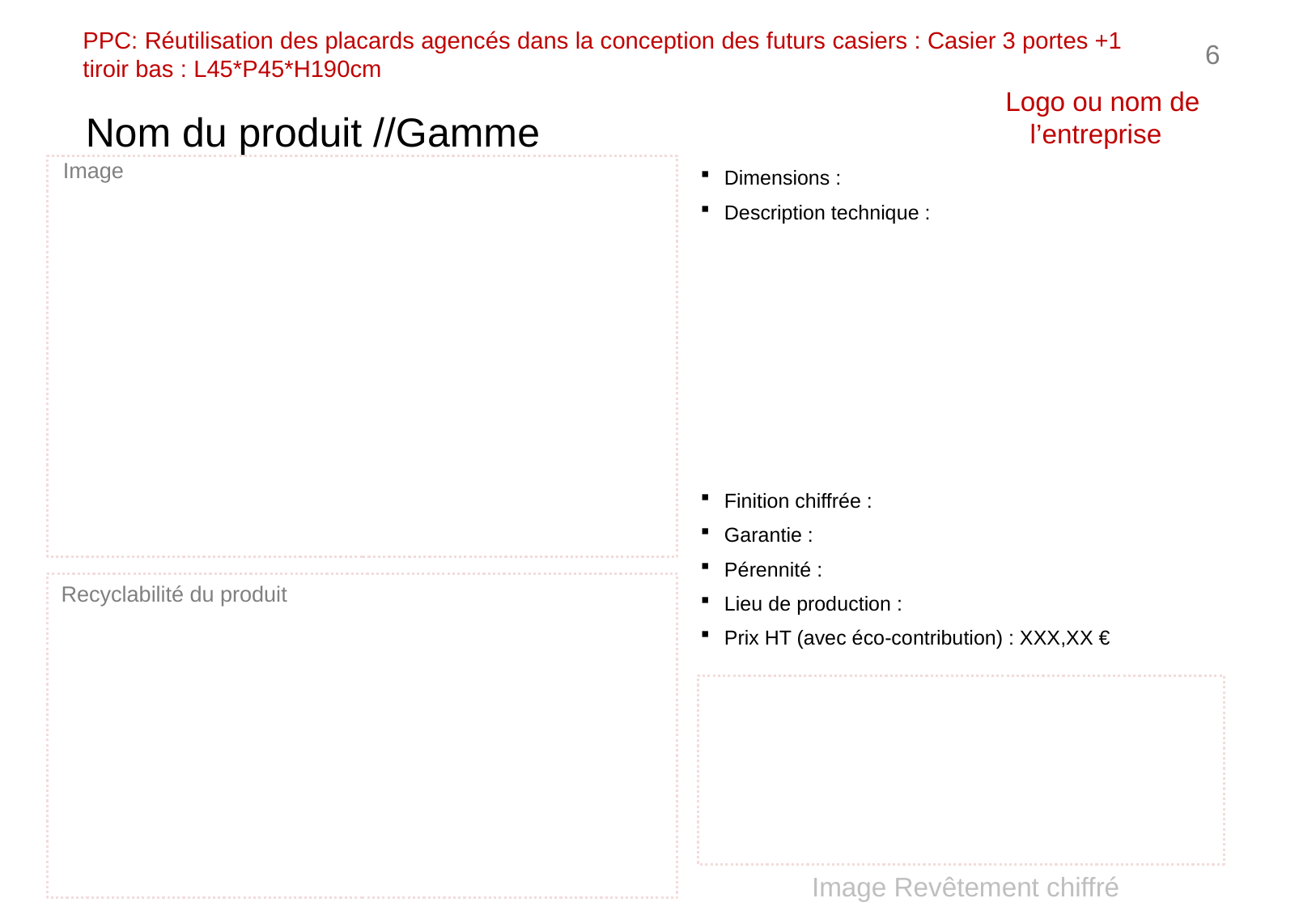

# PPC: Réutilisation des placards agencés dans la conception des futurs casiers : Casier 3 portes +1 tiroir bas : L45*P45*H190cm
6
Logo ou nom de l’entreprise
Nom du produit //Gamme
Image

Dimensions :
Description technique :

Finition chiffrée :
Garantie :
Pérennité :
Lieu de production :
Prix HT (avec éco-contribution) : XXX,XX €
Recyclabilité du produit

Image Revêtement chiffré